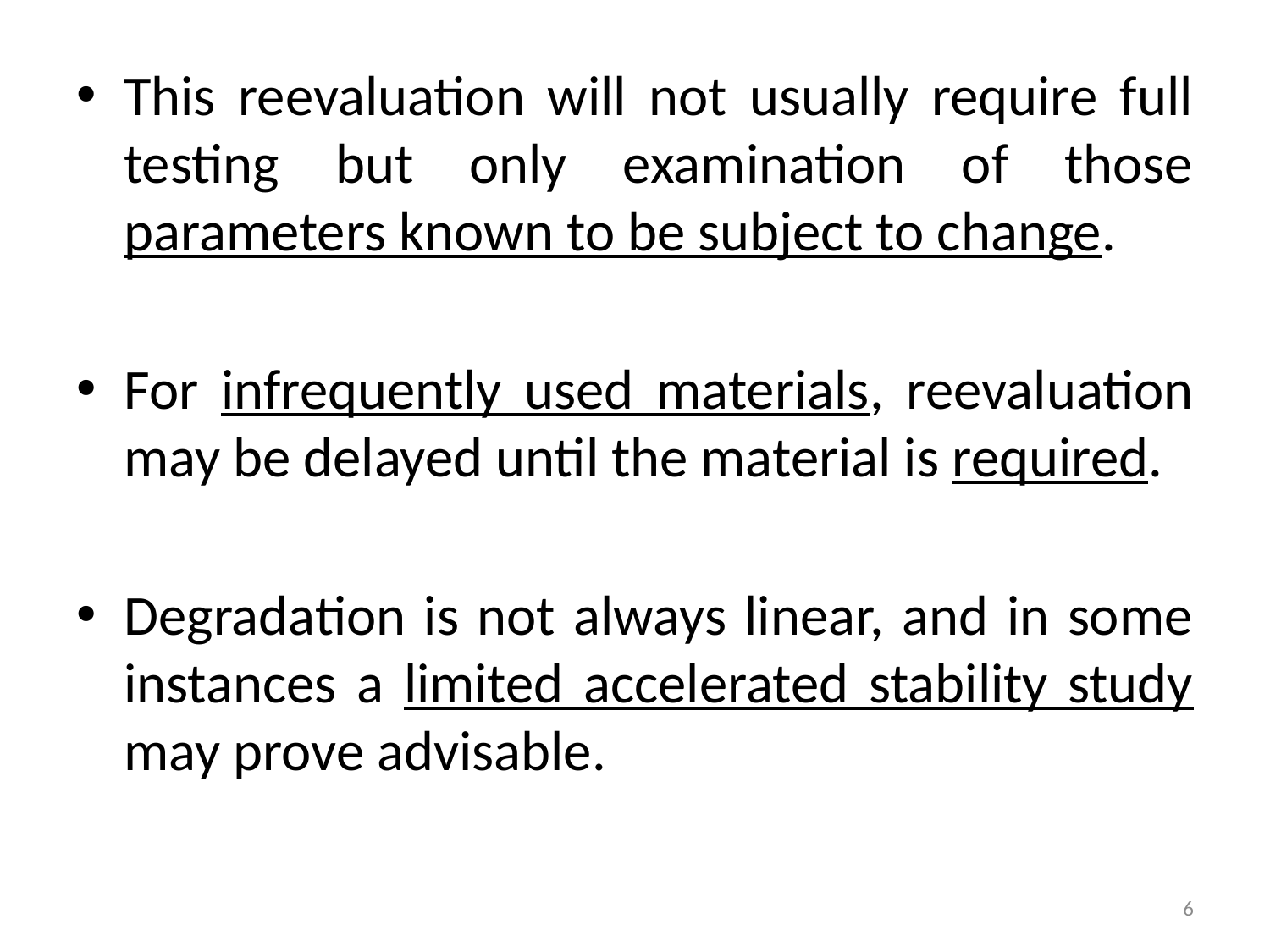

This reevaluation will not usually require full testing but only examination of those parameters known to be subject to change.

For infrequently used materials, reevaluation may be delayed until the material is required.

Degradation is not always linear, and in some instances a limited accelerated stability study may prove advisable.

6